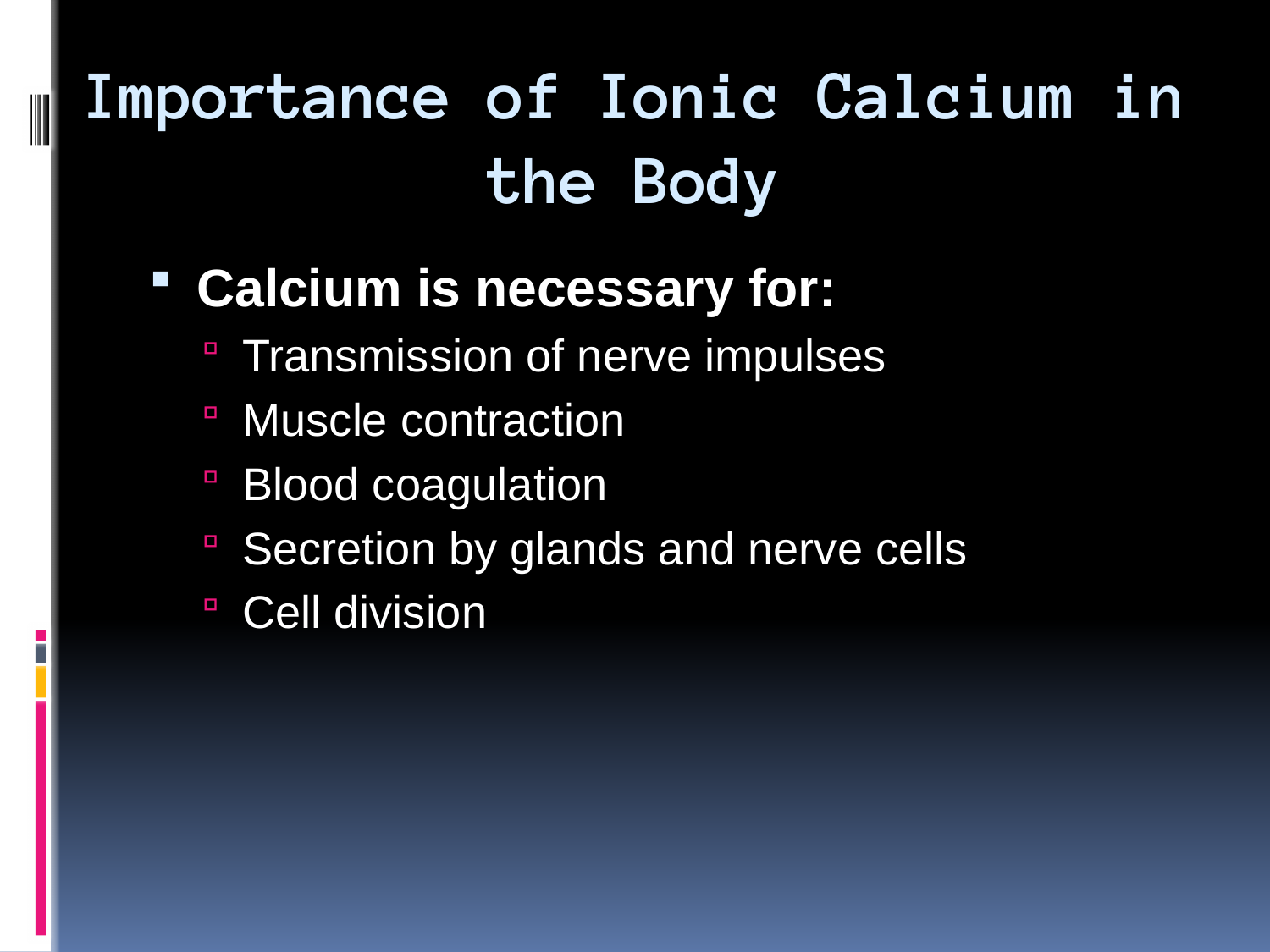

# Importance of Ionic Calcium in the Body
Calcium is necessary for:
Transmission of nerve impulses
Muscle contraction
Blood coagulation
Secretion by glands and nerve cells
Cell division